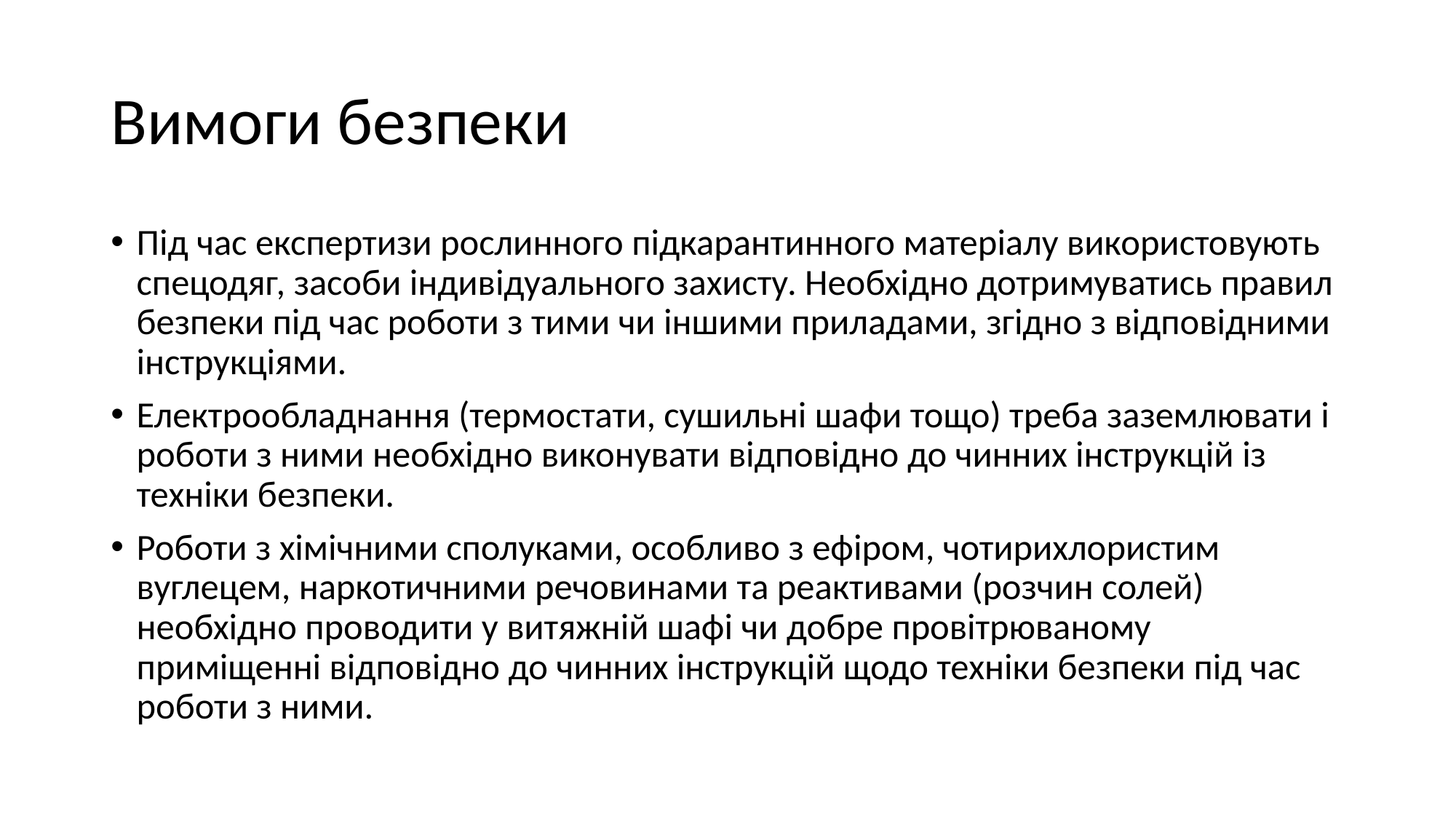

# Вимоги безпеки
Під час експертизи рослинного підкарантинного матеріалу використовують спецодяг, засоби індивідуального захисту. Необхідно дотримуватись правил безпеки під час роботи з тими чи іншими приладами, згідно з відповідними інструкціями.
Електрообладнання (термостати, сушильні шафи тощо) треба заземлювати і роботи з ними необхідно виконувати відповідно до чинних інструкцій із техніки безпеки.
Роботи з хімічними сполуками, особливо з ефіром, чотирихлористим вуглецем, наркотичними речовинами та реактивами (розчин солей) необхідно проводити у витяжній шафі чи добре провітрюваному приміщенні відповідно до чинних інструкцій щодо техніки безпеки під час роботи з ними.